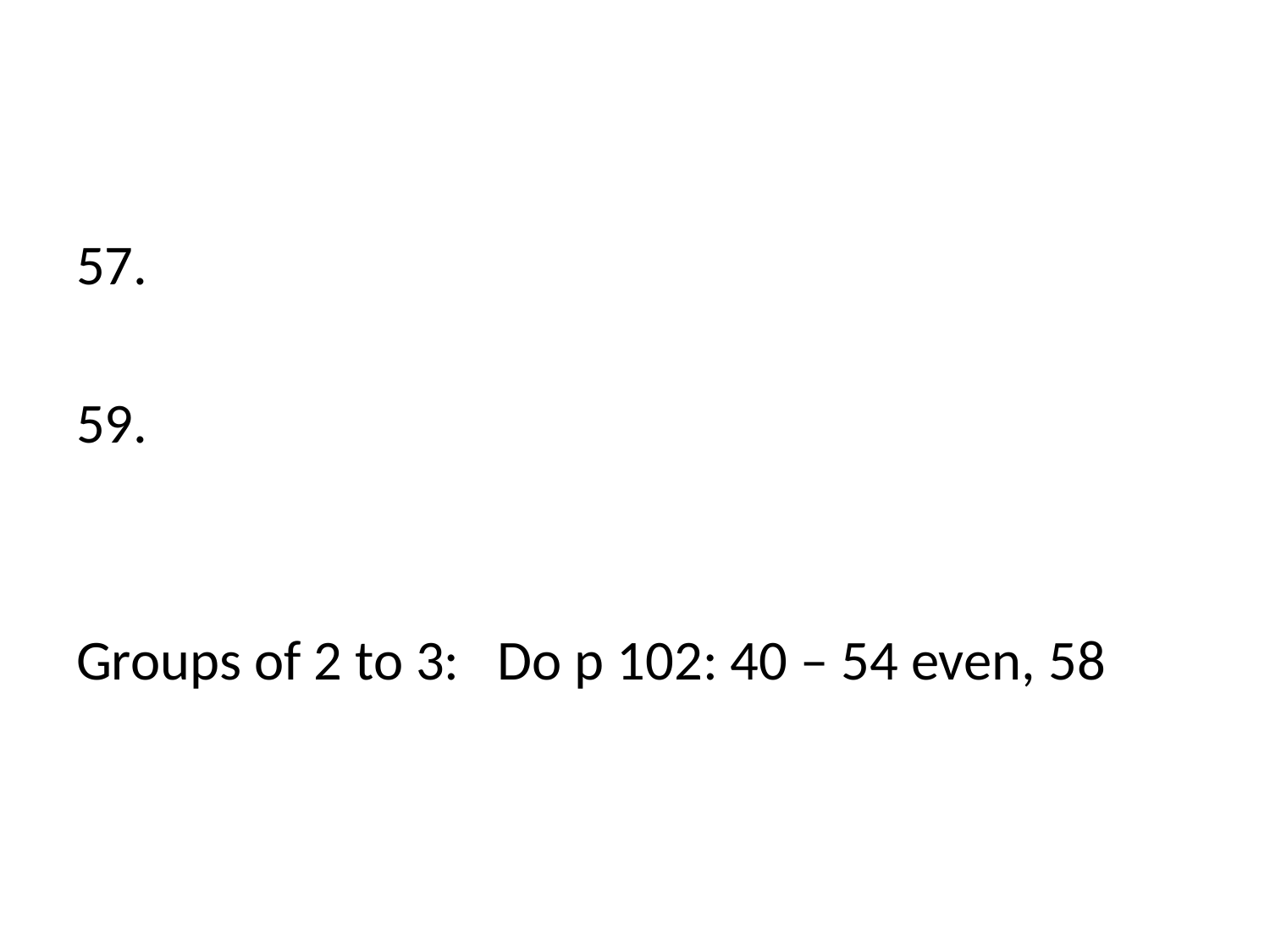

#
57.

59.

Groups of 2 to 3:   Do p 102: 40 – 54 even, 58